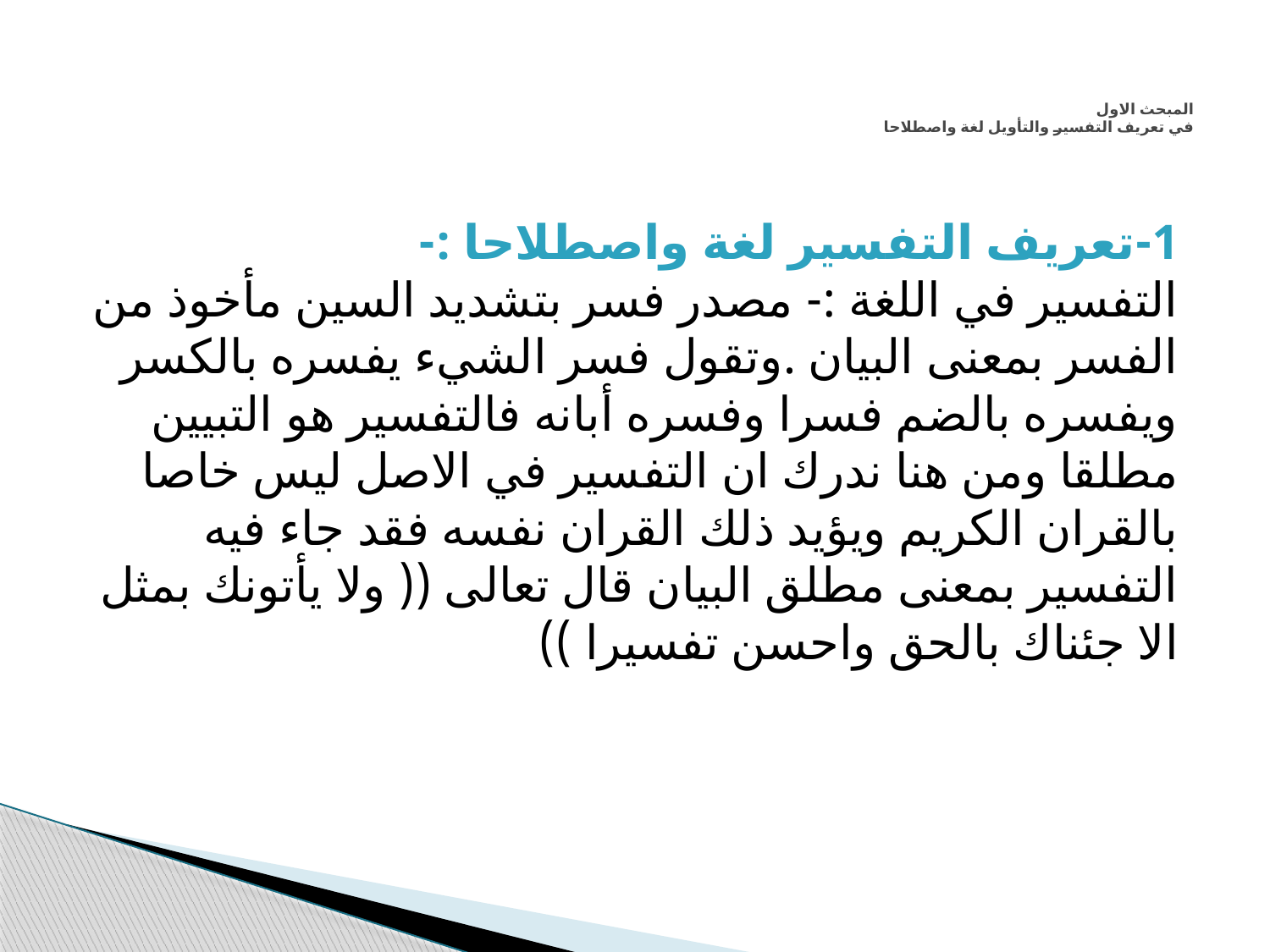

# المبحث الاول في تعريف التفسير والتأويل لغة واصطلاحا
1-	تعريف التفسير لغة واصطلاحا :-
التفسير في اللغة :- مصدر فسر بتشديد السين مأخوذ من الفسر بمعنى البيان .وتقول فسر الشيء يفسره بالكسر ويفسره بالضم فسرا وفسره أبانه فالتفسير هو التبيين مطلقا ومن هنا ندرك ان التفسير في الاصل ليس خاصا بالقران الكريم ويؤيد ذلك القران نفسه فقد جاء فيه التفسير بمعنى مطلق البيان قال تعالى (( ولا يأتونك بمثل الا جئناك بالحق واحسن تفسيرا ))